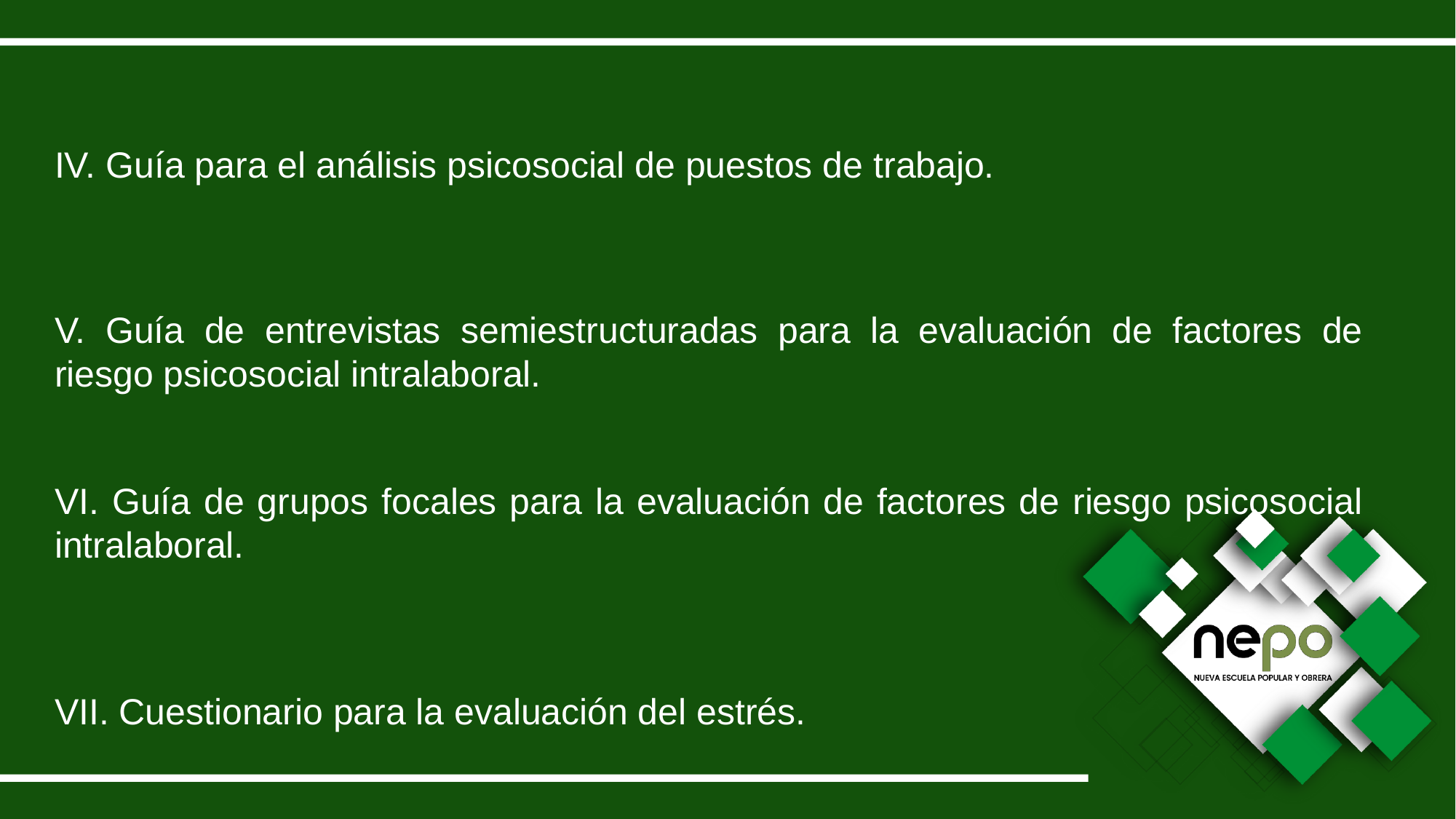

IV. Guía para el análisis psicosocial de puestos de trabajo.
V. Guía de entrevistas semiestructuradas para la evaluación de factores de riesgo psicosocial intralaboral.
VI. Guía de grupos focales para la evaluación de factores de riesgo psicosocial intralaboral.
VII. Cuestionario para la evaluación del estrés.